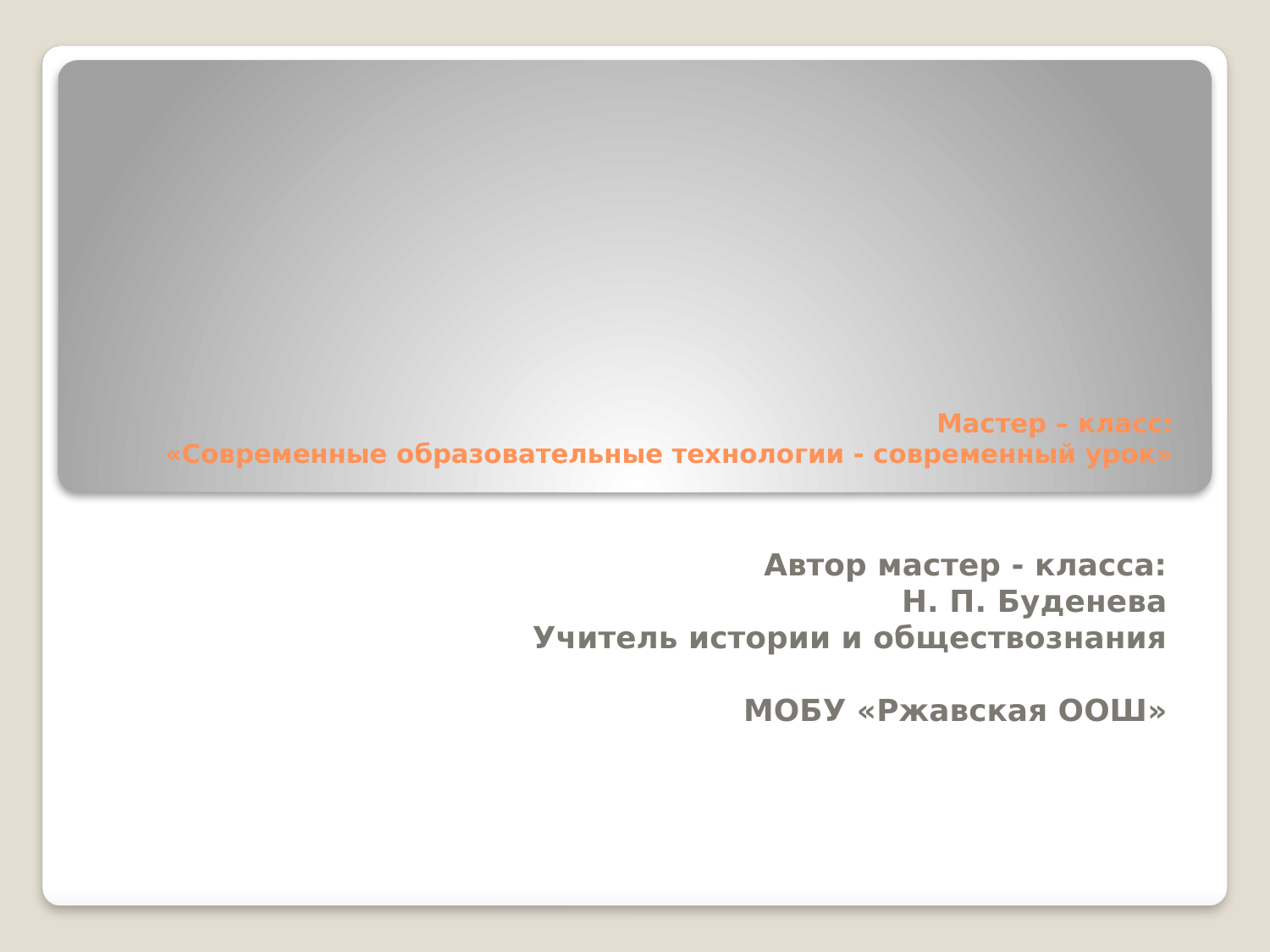

# Мастер – класс: «Современные образовательные технологии - современный урок»
Автор мастер - класса:
Н. П. Буденева
 Учитель истории и обществознания

МОБУ «Ржавская ООШ»